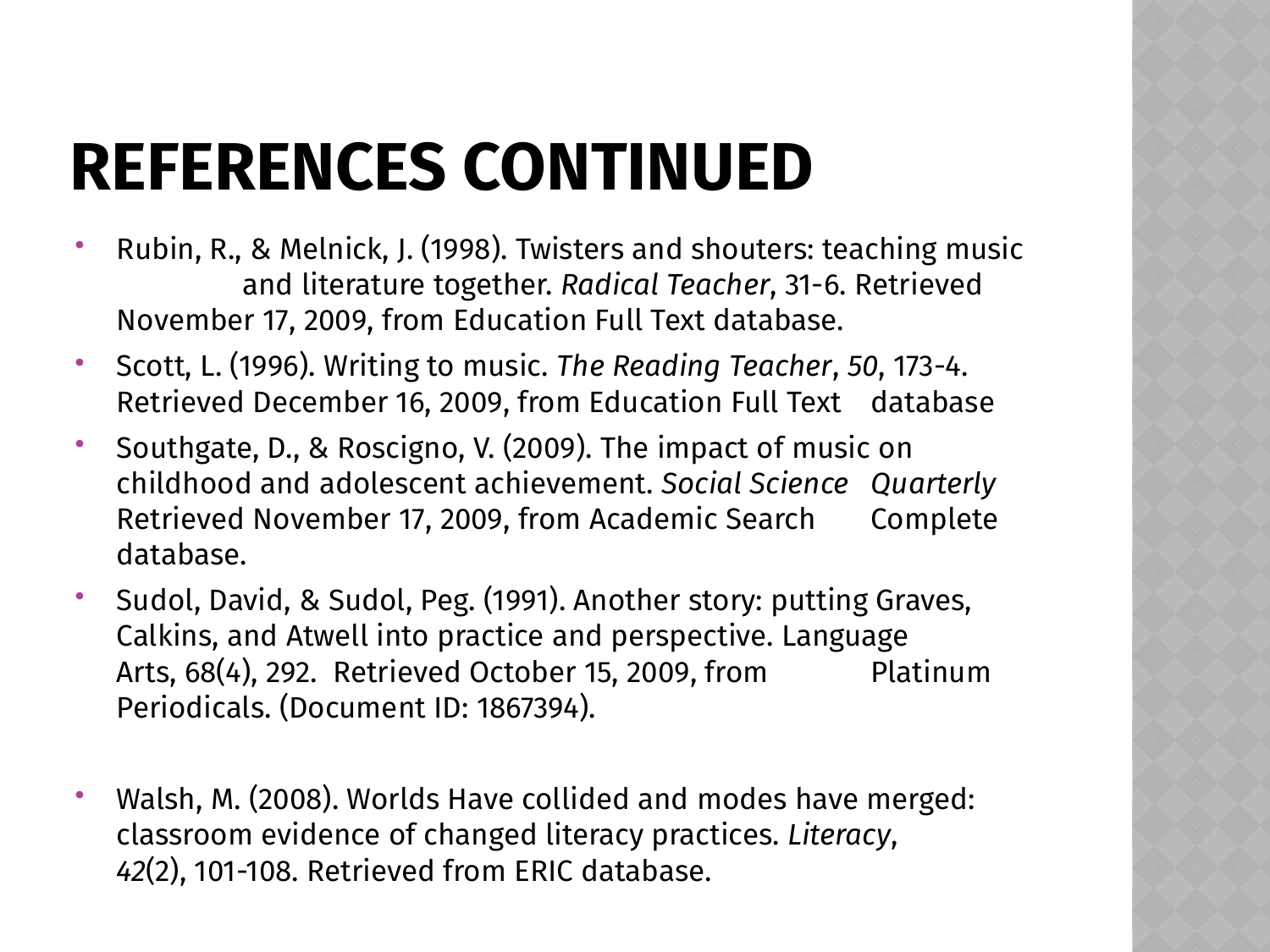

# References continued
Rubin, R., & Melnick, J. (1998). Twisters and shouters: teaching music 	and literature together. Radical Teacher, 31-6. Retrieved 	November 17, 2009, from Education Full Text database.
Scott, L. (1996). Writing to music. The Reading Teacher, 50, 173-4. 	Retrieved December 16, 2009, from Education Full Text 	database
Southgate, D., & Roscigno, V. (2009). The impact of music on 	childhood and adolescent achievement. Social Science 	Quarterly Retrieved November 17, 2009, from Academic Search 	Complete database.
Sudol, David, & Sudol, Peg. (1991). Another story: putting Graves, 	Calkins, and Atwell into practice and perspective. Language 	Arts, 68(4), 292.  Retrieved October 15, 2009, from 	Platinum Periodicals. (Document ID: 1867394).

Walsh, M. (2008). Worlds Have collided and modes have merged: 	classroom evidence of changed literacy practices. Literacy, 	42(2), 101-108. Retrieved from ERIC database.